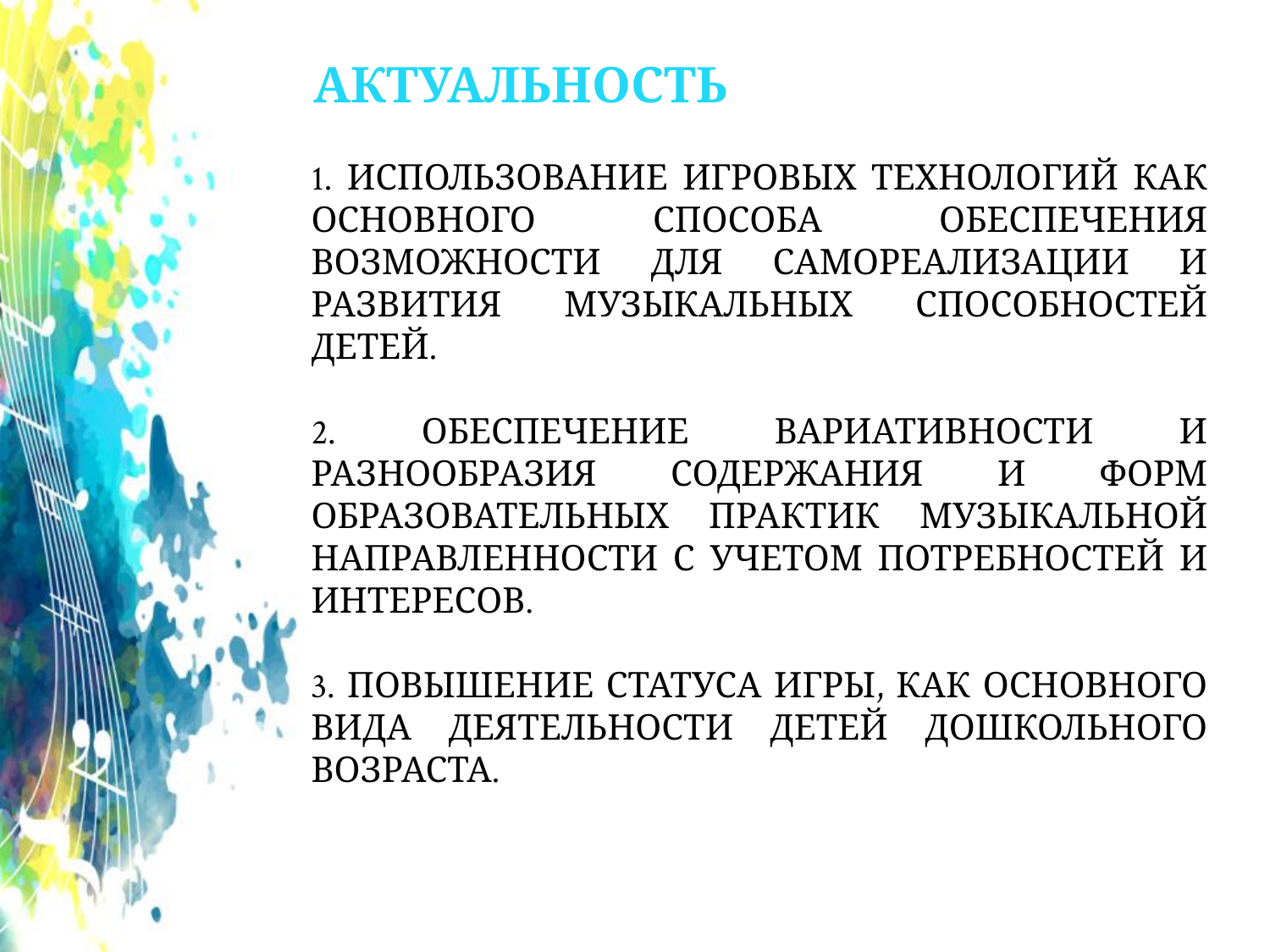

АКТУАЛЬНОСТЬ
1. ИСПОЛЬЗОВАНИЕ ИГРОВЫХ ТЕХНОЛОГИЙ КАК ОСНОВНОГО СПОСОБА ОБЕСПЕЧЕНИЯ ВОЗМОЖНОСТИ ДЛЯ САМОРЕАЛИЗАЦИИ И РАЗВИТИЯ МУЗЫКАЛЬНЫХ СПОСОБНОСТЕЙ ДЕТЕЙ.

2. ОБЕСПЕЧЕНИЕ ВАРИАТИВНОСТИ И РАЗНООБРАЗИЯ СОДЕРЖАНИЯ И ФОРМ ОБРАЗОВАТЕЛЬНЫХ ПРАКТИК МУЗЫКАЛЬНОЙ НАПРАВЛЕННОСТИ С УЧЕТОМ ПОТРЕБНОСТЕЙ И ИНТЕРЕСОВ.

3. ПОВЫШЕНИЕ СТАТУСА ИГРЫ, КАК ОСНОВНОГО ВИДА ДЕЯТЕЛЬНОСТИ ДЕТЕЙ ДОШКОЛЬНОГО ВОЗРАСТА.